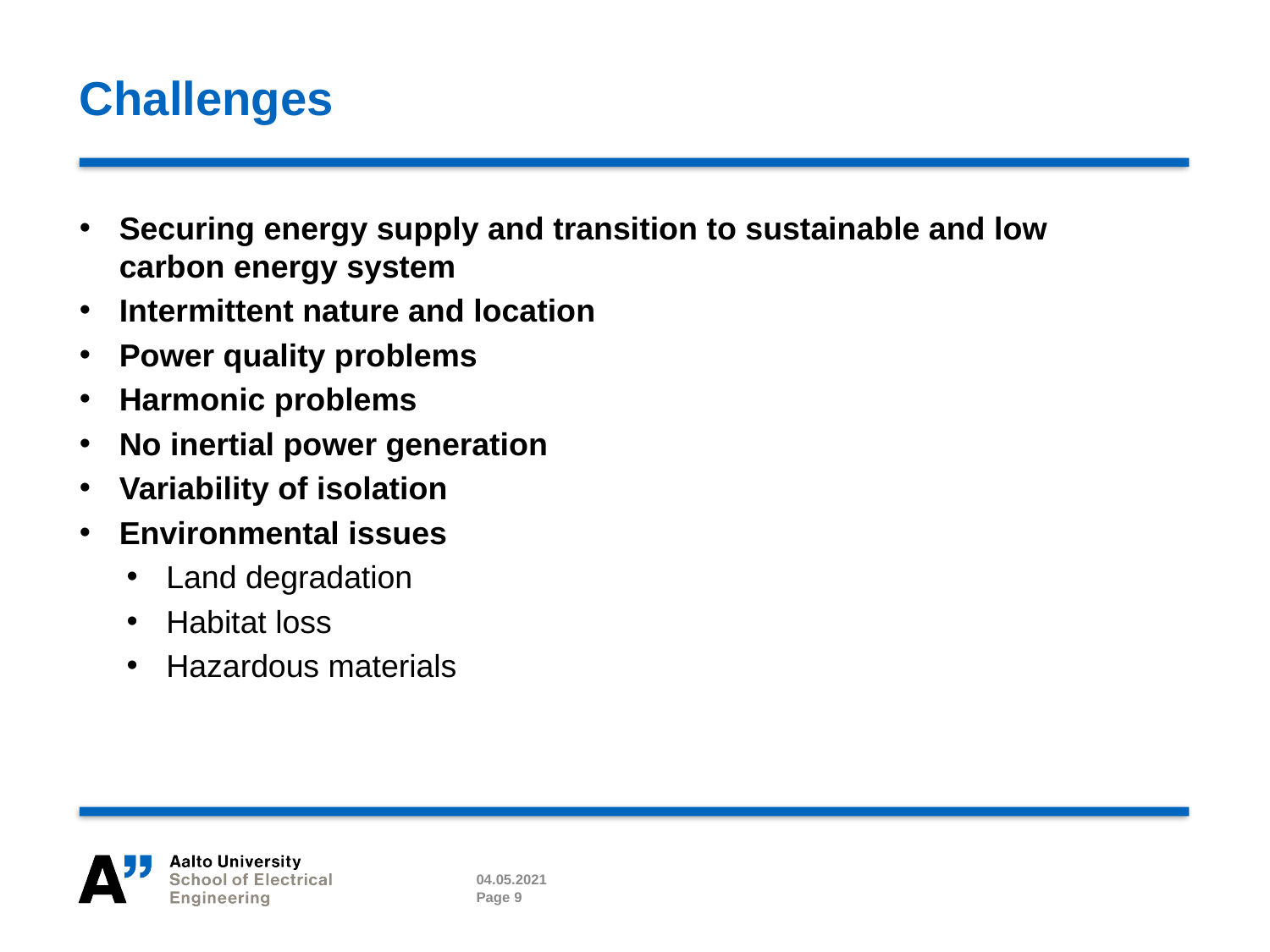

# Challenges
Securing energy supply and transition to sustainable and low carbon energy system
Intermittent nature and location
Power quality problems
Harmonic problems
No inertial power generation
Variability of isolation
Environmental issues
Land degradation
Habitat loss
Hazardous materials

04.05.2021
Page 9